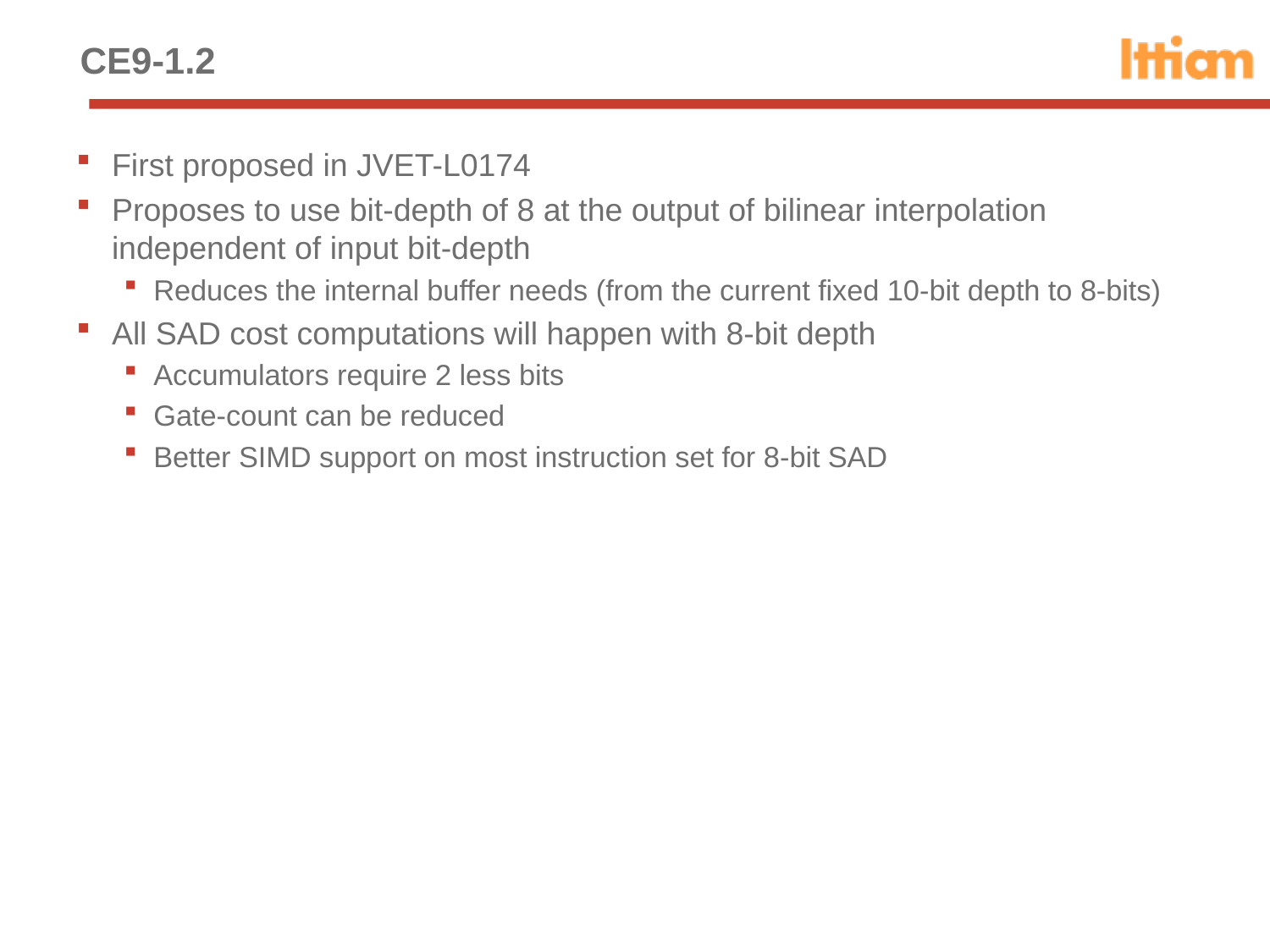

# CE9-1.2
First proposed in JVET-L0174
Proposes to use bit-depth of 8 at the output of bilinear interpolation independent of input bit-depth
Reduces the internal buffer needs (from the current fixed 10-bit depth to 8-bits)
All SAD cost computations will happen with 8-bit depth
Accumulators require 2 less bits
Gate-count can be reduced
Better SIMD support on most instruction set for 8-bit SAD